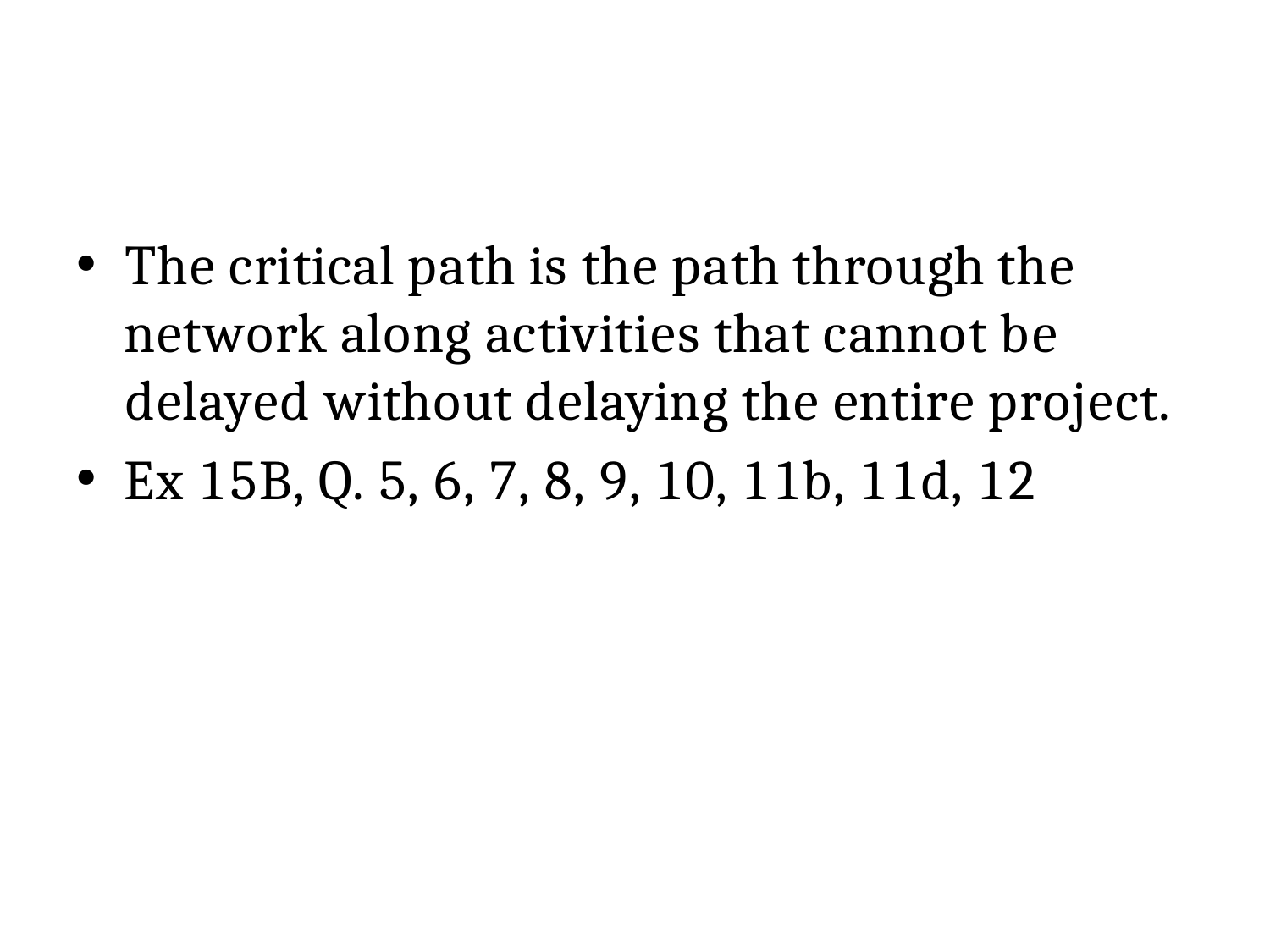

#
The critical path is the path through the network along activities that cannot be delayed without delaying the entire project.
Ex 15B, Q. 5, 6, 7, 8, 9, 10, 11b, 11d, 12